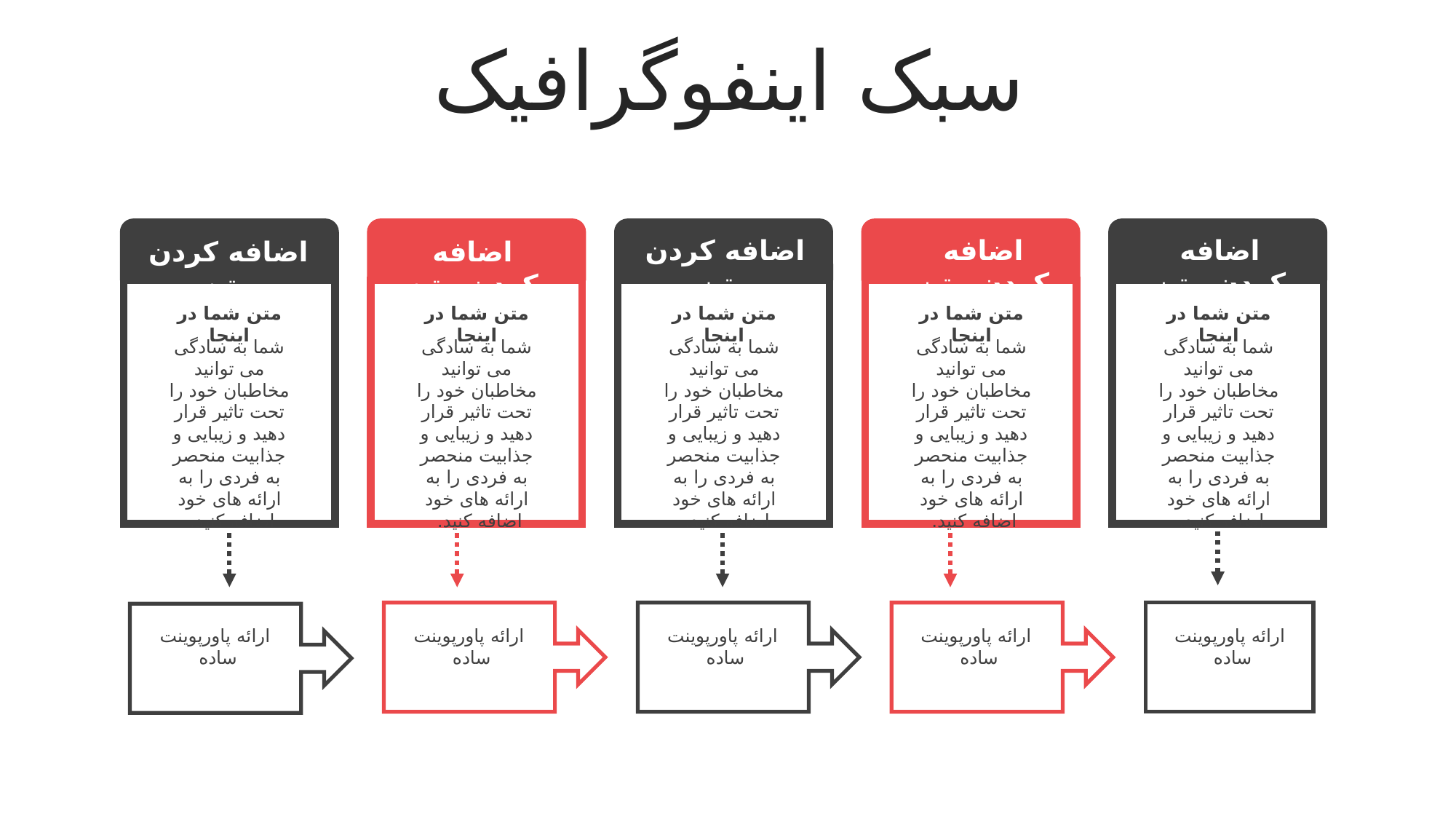

سبک اینفوگرافیک

اضافه کردن متن
اضافه کردن متن
اضافه کردن متن
اضافه کردن متن
اضافه کردن متن

متن شما در اینجا
شما به سادگی می توانید مخاطبان خود را تحت تاثیر قرار دهید و زیبایی و جذابیت منحصر به فردی را به ارائه های خود اضافه کنید.
متن شما در اینجا
شما به سادگی می توانید مخاطبان خود را تحت تاثیر قرار دهید و زیبایی و جذابیت منحصر به فردی را به ارائه های خود اضافه کنید.
متن شما در اینجا
شما به سادگی می توانید مخاطبان خود را تحت تاثیر قرار دهید و زیبایی و جذابیت منحصر به فردی را به ارائه های خود اضافه کنید.
متن شما در اینجا
شما به سادگی می توانید مخاطبان خود را تحت تاثیر قرار دهید و زیبایی و جذابیت منحصر به فردی را به ارائه های خود اضافه کنید.
متن شما در اینجا
شما به سادگی می توانید مخاطبان خود را تحت تاثیر قرار دهید و زیبایی و جذابیت منحصر به فردی را به ارائه های خود اضافه کنید.

ارائه پاورپوینت ساده
ارائه پاورپوینت ساده
ارائه پاورپوینت ساده
ارائه پاورپوینت ساده
ارائه پاورپوینت ساده